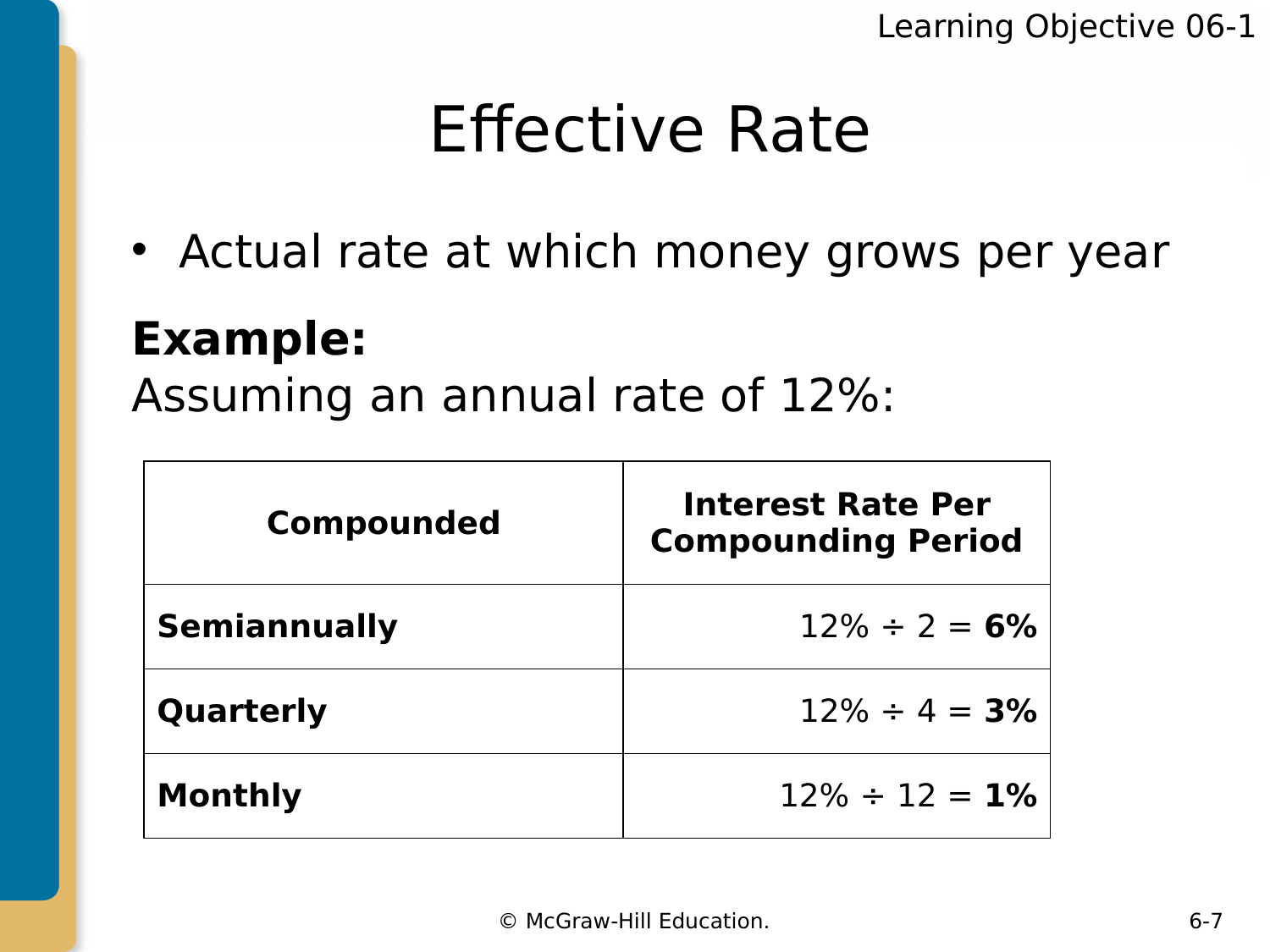

Learning Objective 06-1
# Effective Rate
Actual rate at which money grows per year
Example:
Assuming an annual rate of 12%:
| Compounded | Interest Rate Per Compounding Period |
| --- | --- |
| Semiannually | 12% ÷ 2 = 6% |
| Quarterly | 12% ÷ 4 = 3% |
| Monthly | 12% ÷ 12 = 1% |